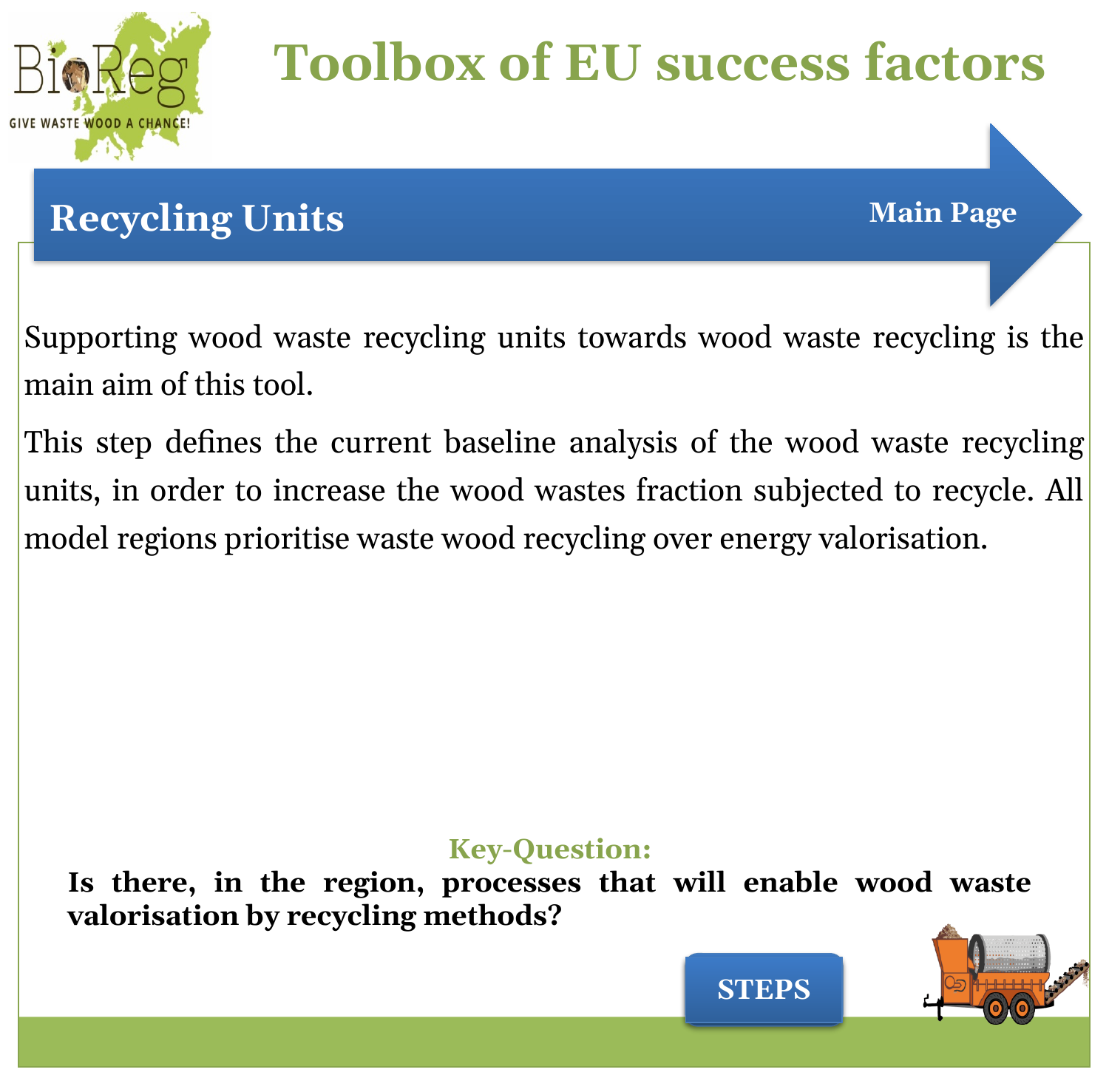

Recycling Units
Main Page

Supporting wood waste recycling units towards wood waste recycling is the main aim of this tool.
This step defines the current baseline analysis of the wood waste recycling units, in order to increase the wood wastes fraction subjected to recycle. All model regions prioritise waste wood recycling over energy valorisation.
Key-Question:
Is there, in the region, processes that will enable wood waste valorisation by recycling methods?

STEPS